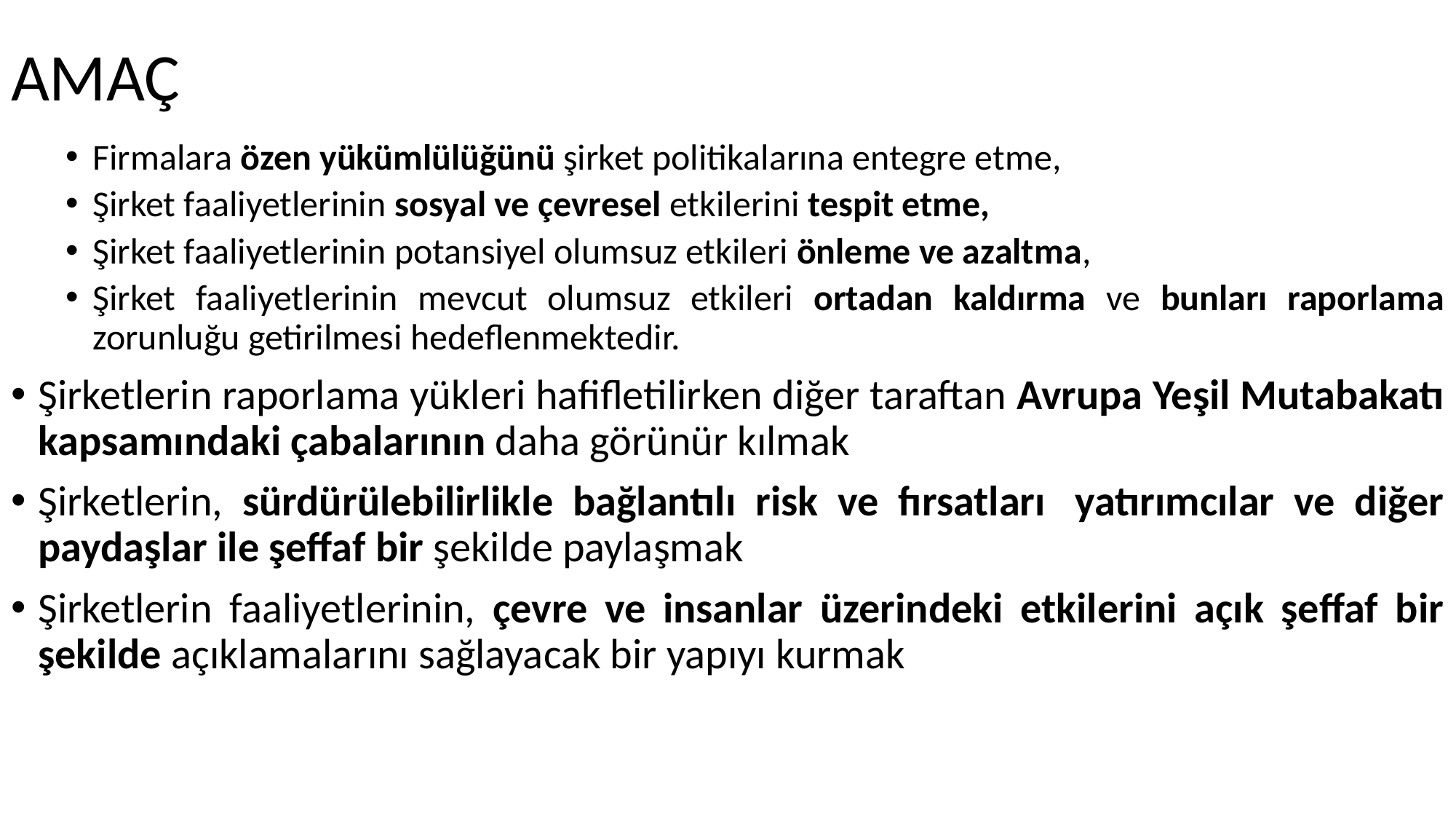

# AMAÇ
Firmalara özen yükümlülüğünü şirket politikalarına entegre etme,
Şirket faaliyetlerinin sosyal ve çevresel etkilerini tespit etme,
Şirket faaliyetlerinin potansiyel olumsuz etkileri önleme ve azaltma,
Şirket faaliyetlerinin mevcut olumsuz etkileri ortadan kaldırma ve bunları raporlama zorunluğu getirilmesi hedeflenmektedir.
Şirketlerin raporlama yükleri hafifletilirken diğer taraftan Avrupa Yeşil Mutabakatı kapsamındaki çabalarının daha görünür kılmak
Şirketlerin, sürdürülebilirlikle bağlantılı risk ve fırsatları  yatırımcılar ve diğer paydaşlar ile şeffaf bir şekilde paylaşmak
Şirketlerin faaliyetlerinin, çevre ve insanlar üzerindeki etkilerini açık şeffaf bir şekilde açıklamalarını sağlayacak bir yapıyı kurmak